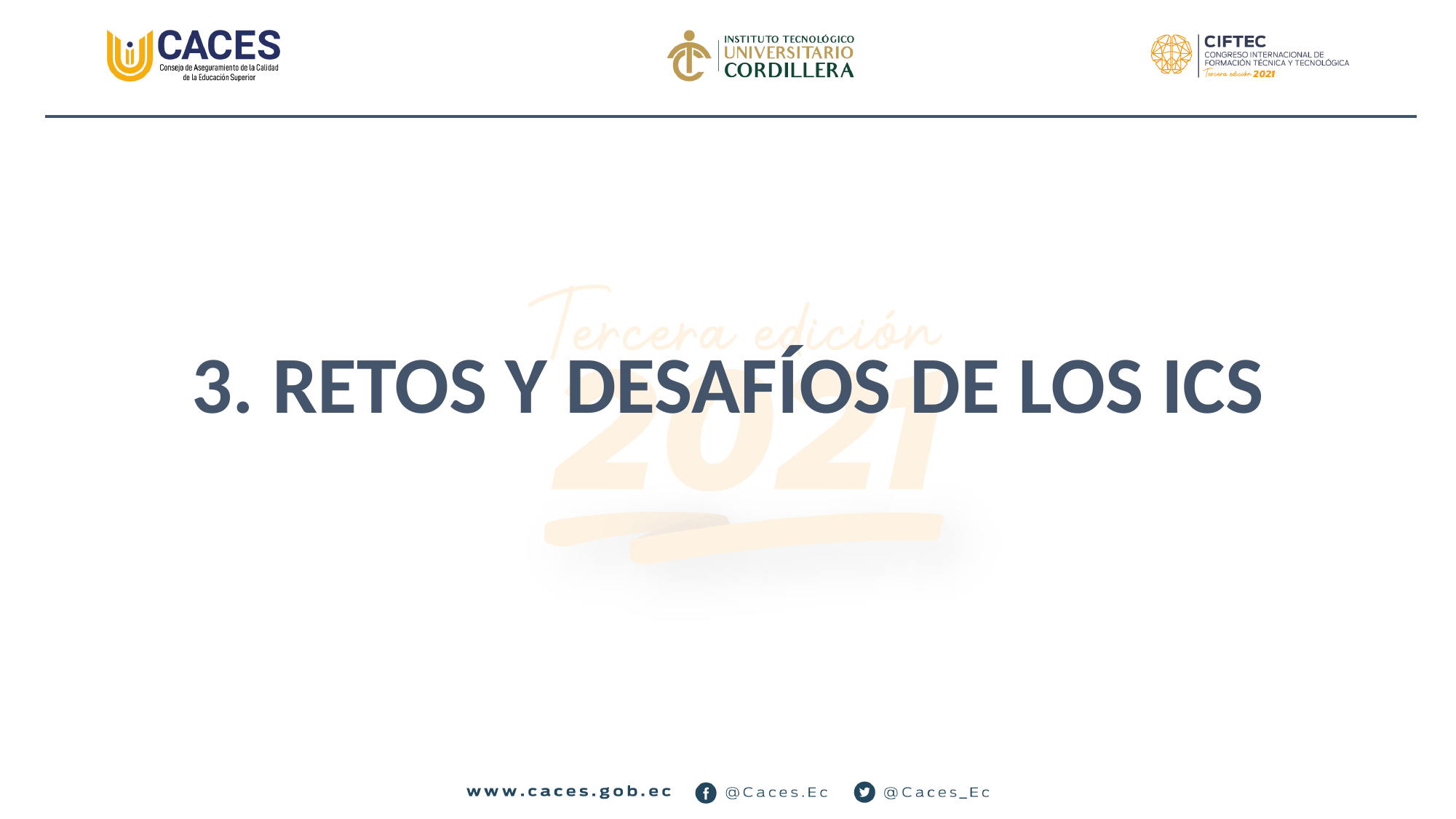

3. RETOS Y DESAFÍOS DE LOS ICS